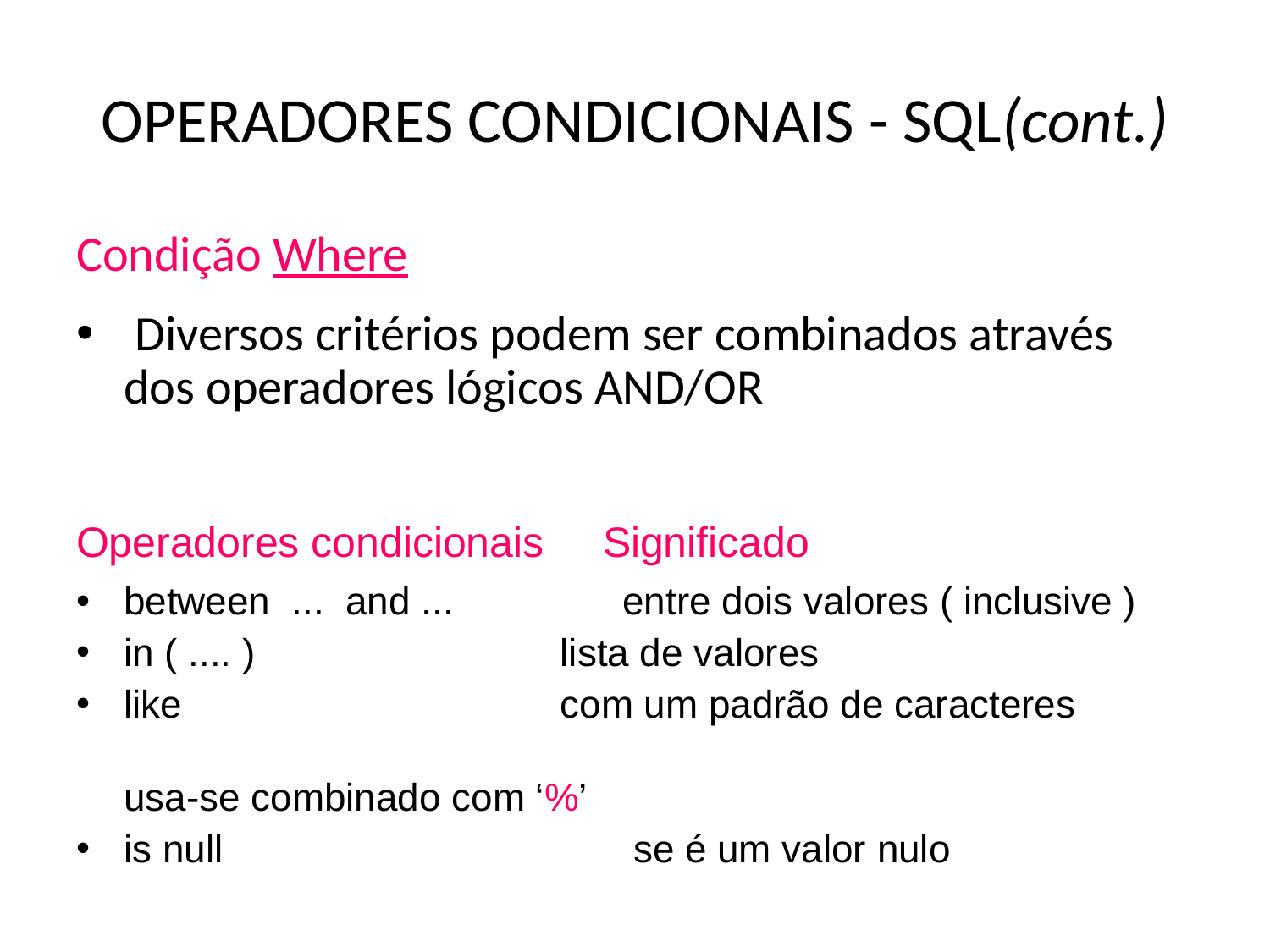

# OPERADORES CONDICIONAIS - SQL(cont.)
Condição Where
 Diversos critérios podem ser combinados através dos operadores lógicos AND/OR

Operadores condicionais     Significado
between  ...  and ...     	  	entre dois valores ( inclusive )‏
in ( .... )                		  	lista de valores
like                       	 	  	com um padrão de caracteres
								  	usa-se combinado com ‘%’
is null                    		  	 se é um valor nulo